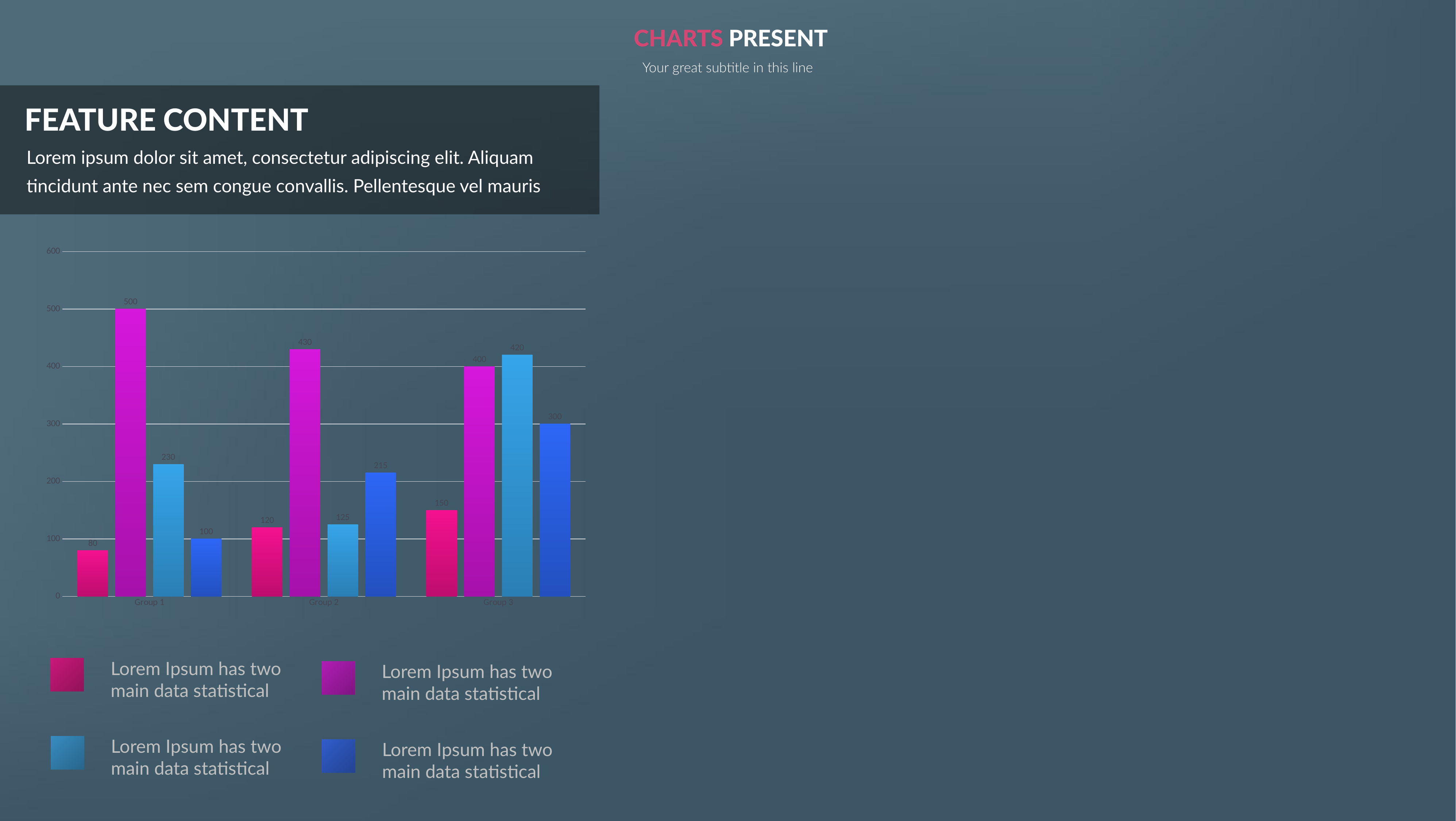

CHARTS PRESENT
Your great subtitle in this line

FEATURE CONTENT
Lorem ipsum dolor sit amet, consectetur adipiscing elit. Aliquam tincidunt ante nec sem congue convallis. Pellentesque vel mauris

### Chart

| Category | Data 1 | Data 2 |  Data 3 | Data 4 |
|---|---|---|---|---|
| Group 1 | 80.0 | 500.0 | 230.0 | 100.0 |
| Group 2 | 120.0 | 430.0 | 125.0 | 215.0 |
| Group 3 | 150.0 | 400.0 | 420.0 | 300.0 |
Lorem Ipsum has two main data statistical
Lorem Ipsum has two main data statistical

Lorem Ipsum has two main data statistical
Lorem Ipsum has two main data statistical